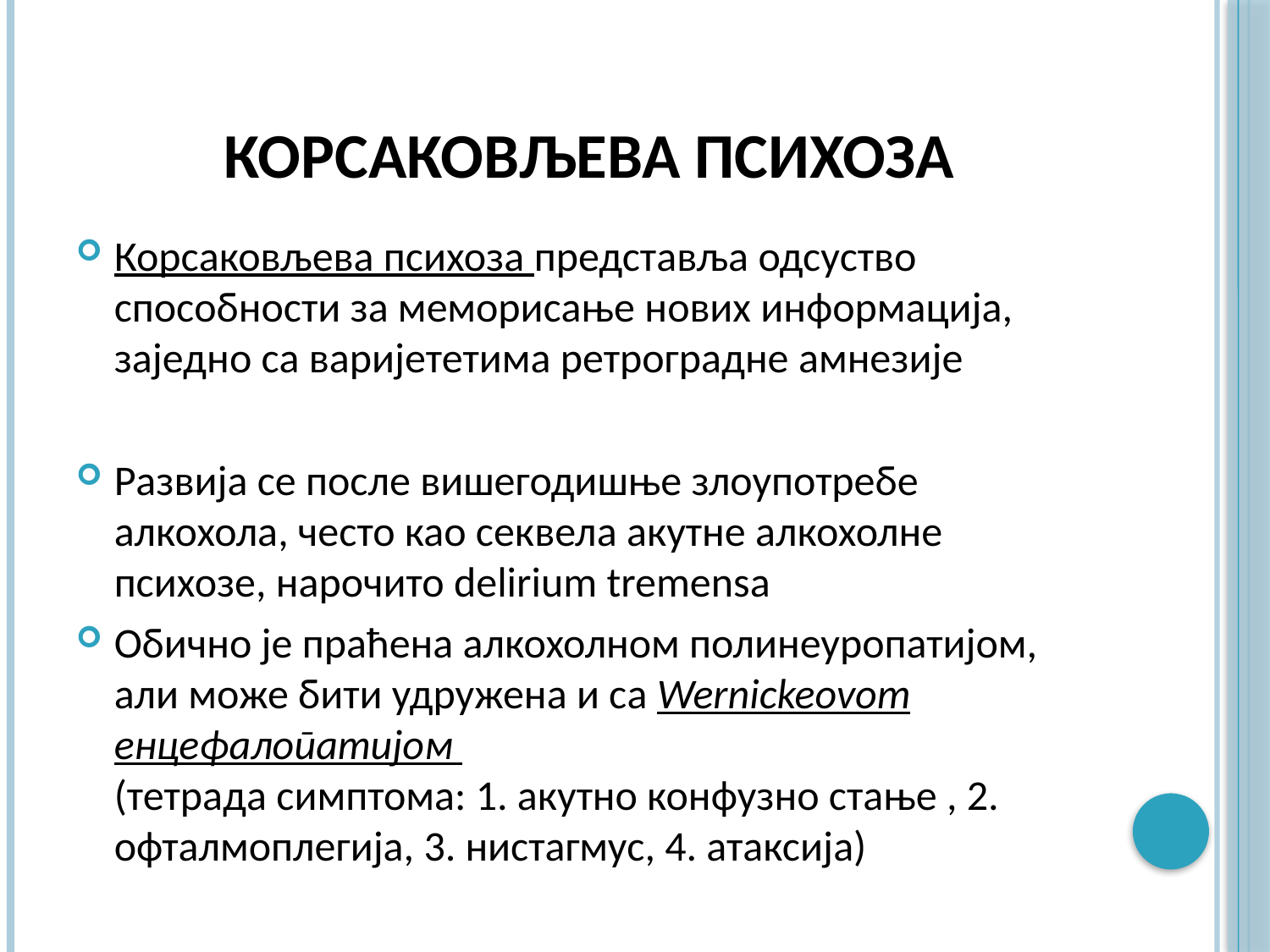

# Корсаковљева психоза
Корсаковљева психоза представља одсуство способности за меморисање нових информација, заједно са варијететима ретроградне амнезије

Развија се после вишегодишње злоупотребе алкохола, често као секвела акутне алкохолне психозе, нарочито delirium tremensa
Обично је праћена алкохолном полинеуропатијом, али може бити удружена и са Wernickeovom енцефалопатијом
(тетрада симптома: 1. акутно конфузно стање , 2. офталмоплегија, 3. нистагмус, 4. атаксија)